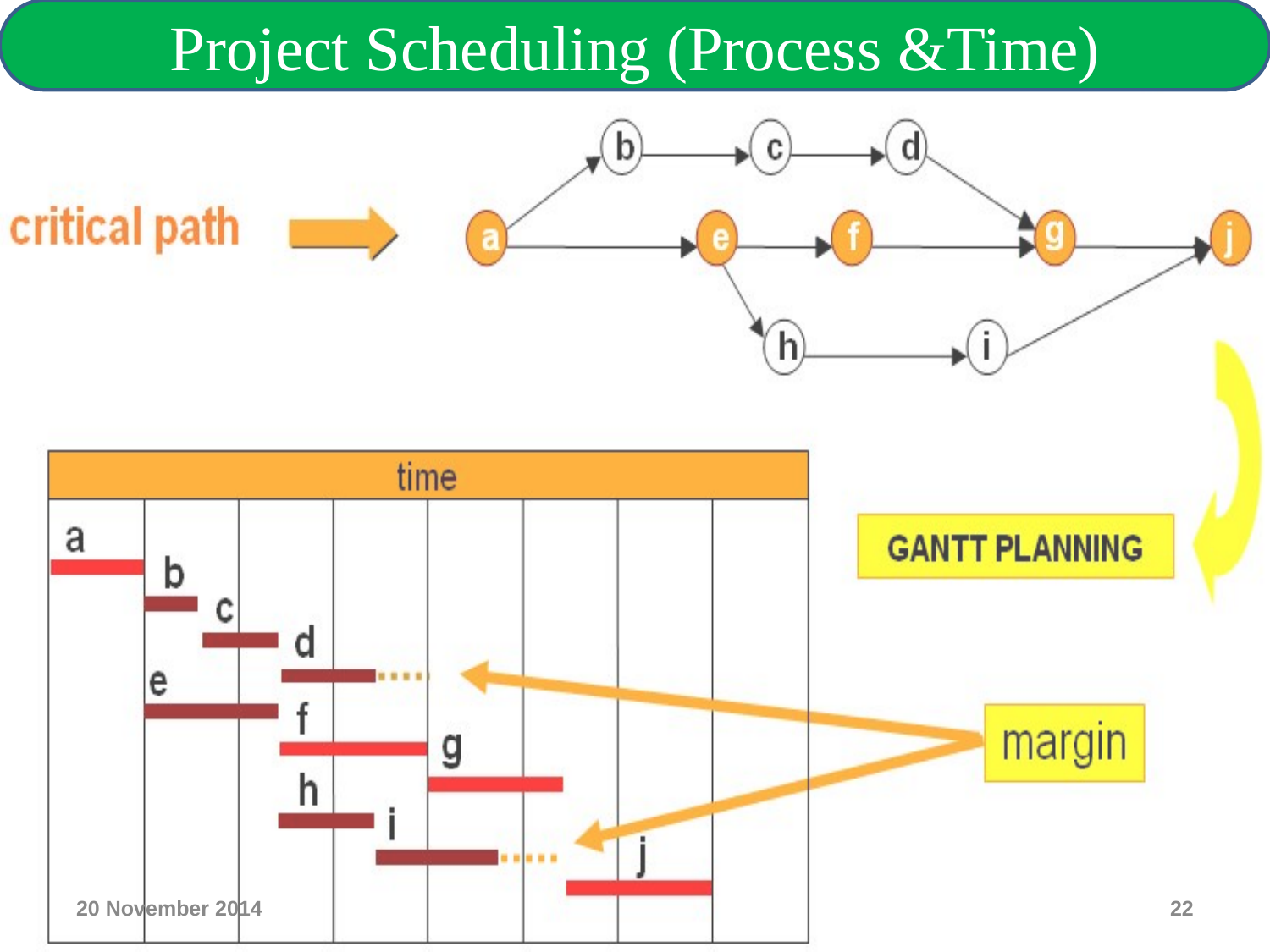

Project Scheduling (Process &Time)
20 November 2014
22